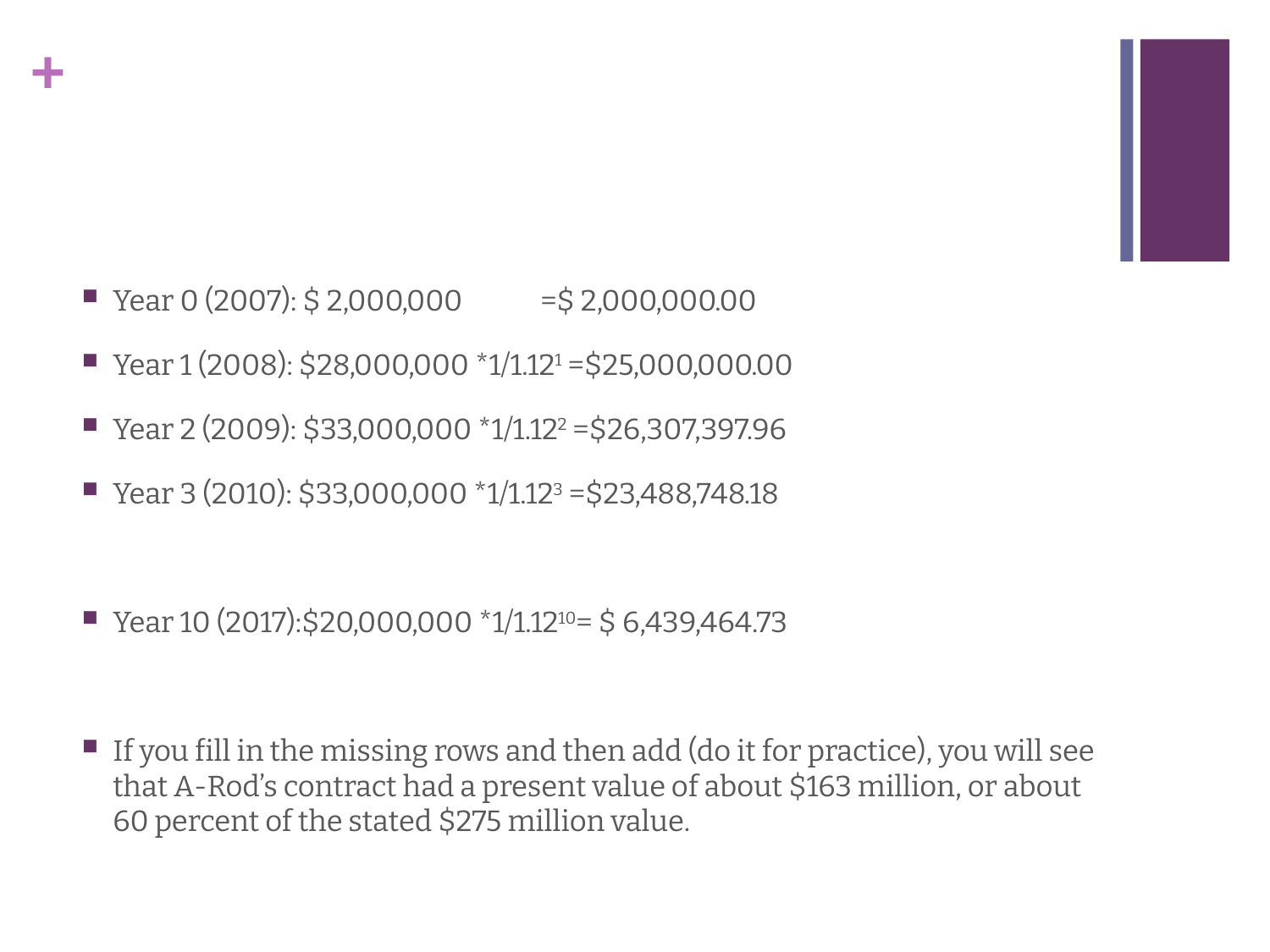

#
Year 0 (2007): $ 2,000,000 	 =$ 2,000,000.00
Year 1 (2008): $28,000,000 *1/1.121 =$25,000,000.00
Year 2 (2009): $33,000,000 *1/1.122 =$26,307,397.96
Year 3 (2010): $33,000,000 *1/1.123 =$23,488,748.18

Year 10 (2017):$20,000,000 *1/1.1210= $ 6,439,464.73

If you fill in the missing rows and then add (do it for practice), you will see that A-Rod’s contract had a present value of about $163 million, or about 60 percent of the stated $275 million value.